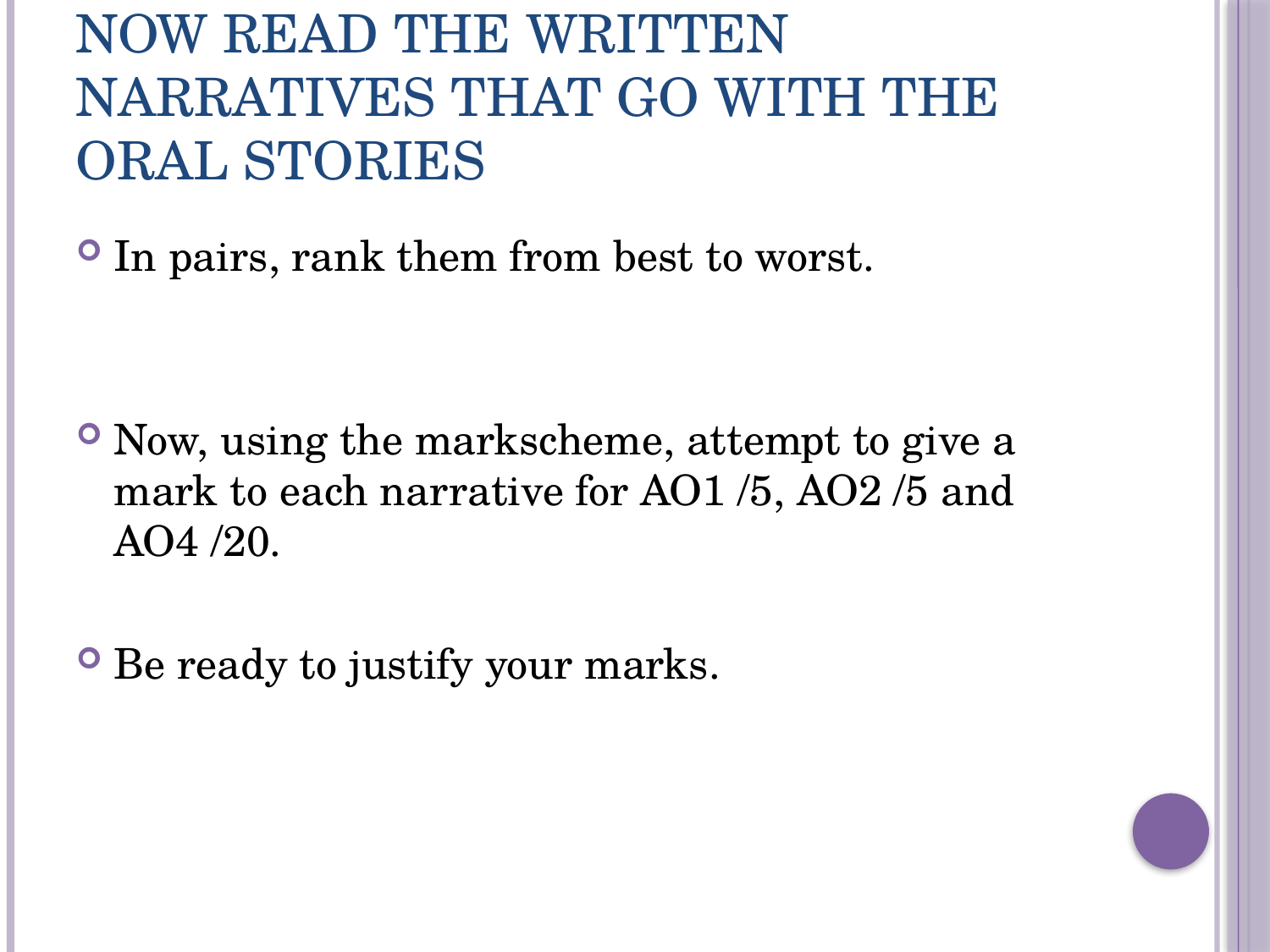

# Now read the Written narratives that go with the oral stories
In pairs, rank them from best to worst.

Now, using the markscheme, attempt to give a mark to each narrative for AO1 /5, AO2 /5 and AO4 /20.

Be ready to justify your marks.